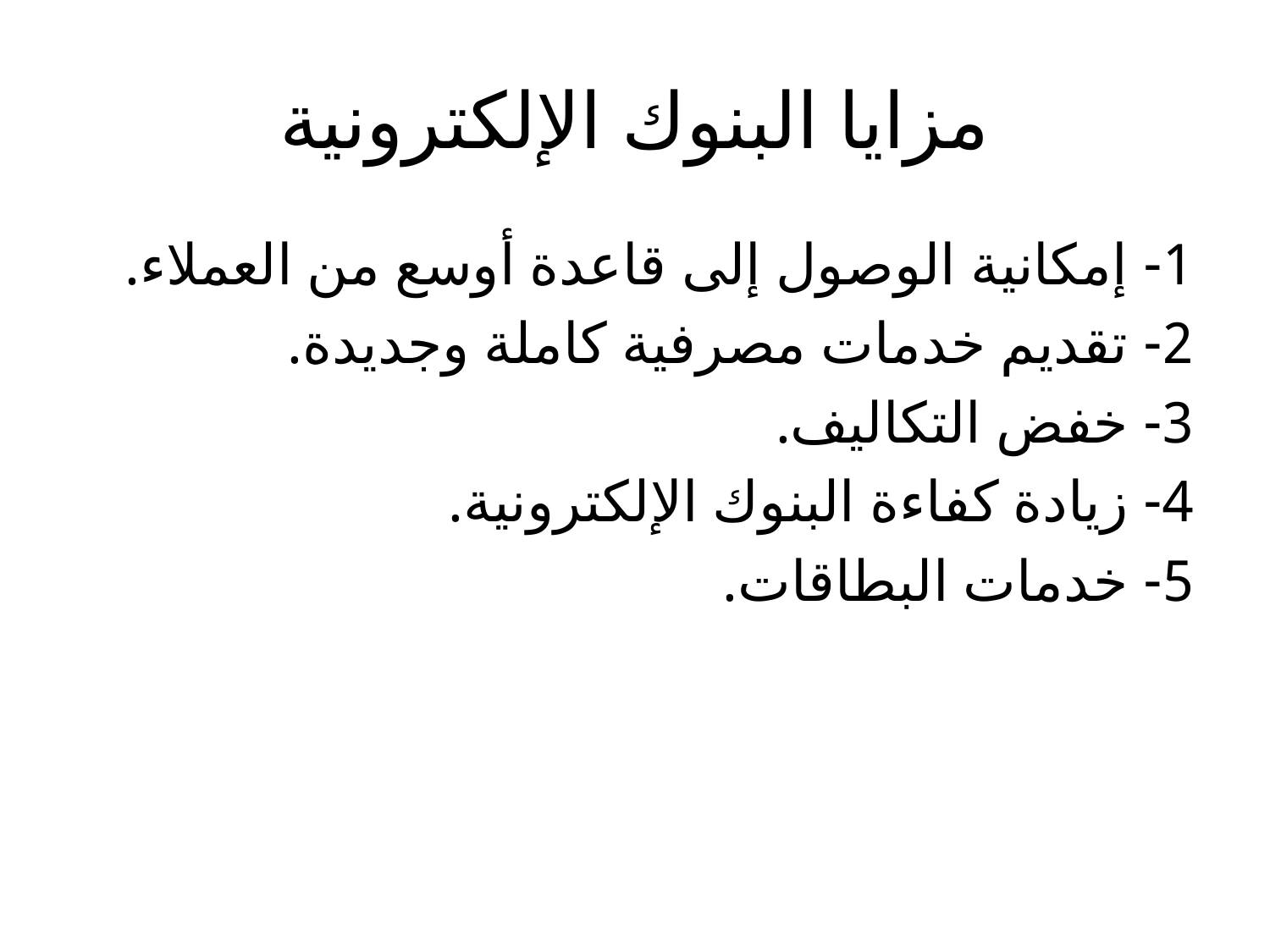

# مزايا البنوك الإلكترونية
1- إمكانية الوصول إلى قاعدة أوسع من العملاء.
2- تقديم خدمات مصرفية كاملة وجديدة.
3- خفض التكاليف.
4- زيادة كفاءة البنوك الإلكترونية.
5- خدمات البطاقات.